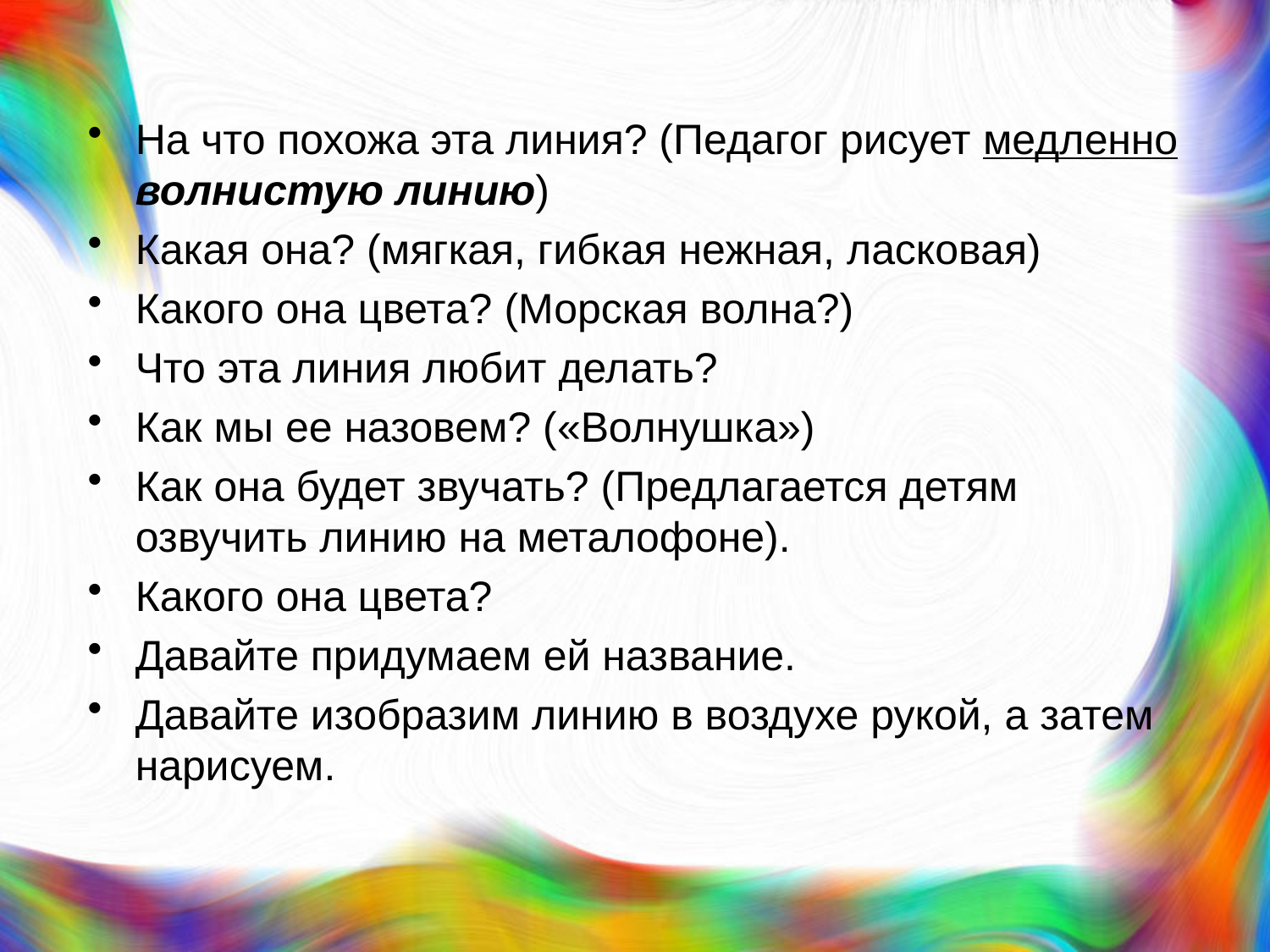

На что похожа эта линия? (Педагог рисует медленно волнистую линию)
Какая она? (мягкая, гибкая нежная, ласковая)
Какого она цвета? (Морская волна?)
Что эта линия любит делать?
Как мы ее назовем? («Волнушка»)
Как она будет звучать? (Предлагается детям озвучить линию на металофоне).
Какого она цвета?
Давайте придумаем ей название.
Давайте изобразим линию в воздухе рукой, а затем нарисуем.